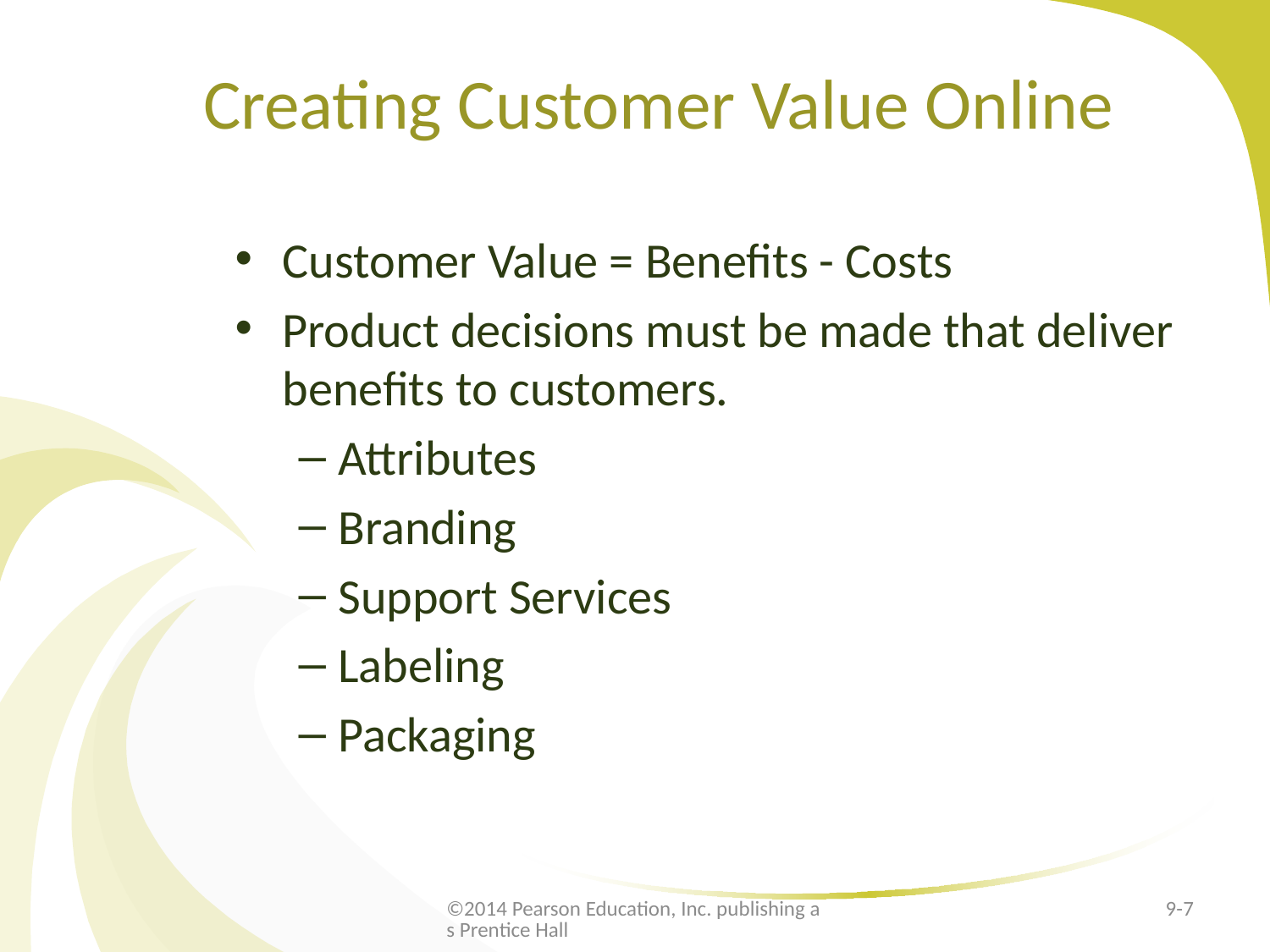

# Creating Customer Value Online
Customer Value = Benefits - Costs
Product decisions must be made that deliver benefits to customers.
Attributes
Branding
Support Services
Labeling
Packaging

©2014 Pearson Education, Inc. publishing as Prentice Hall
9-7